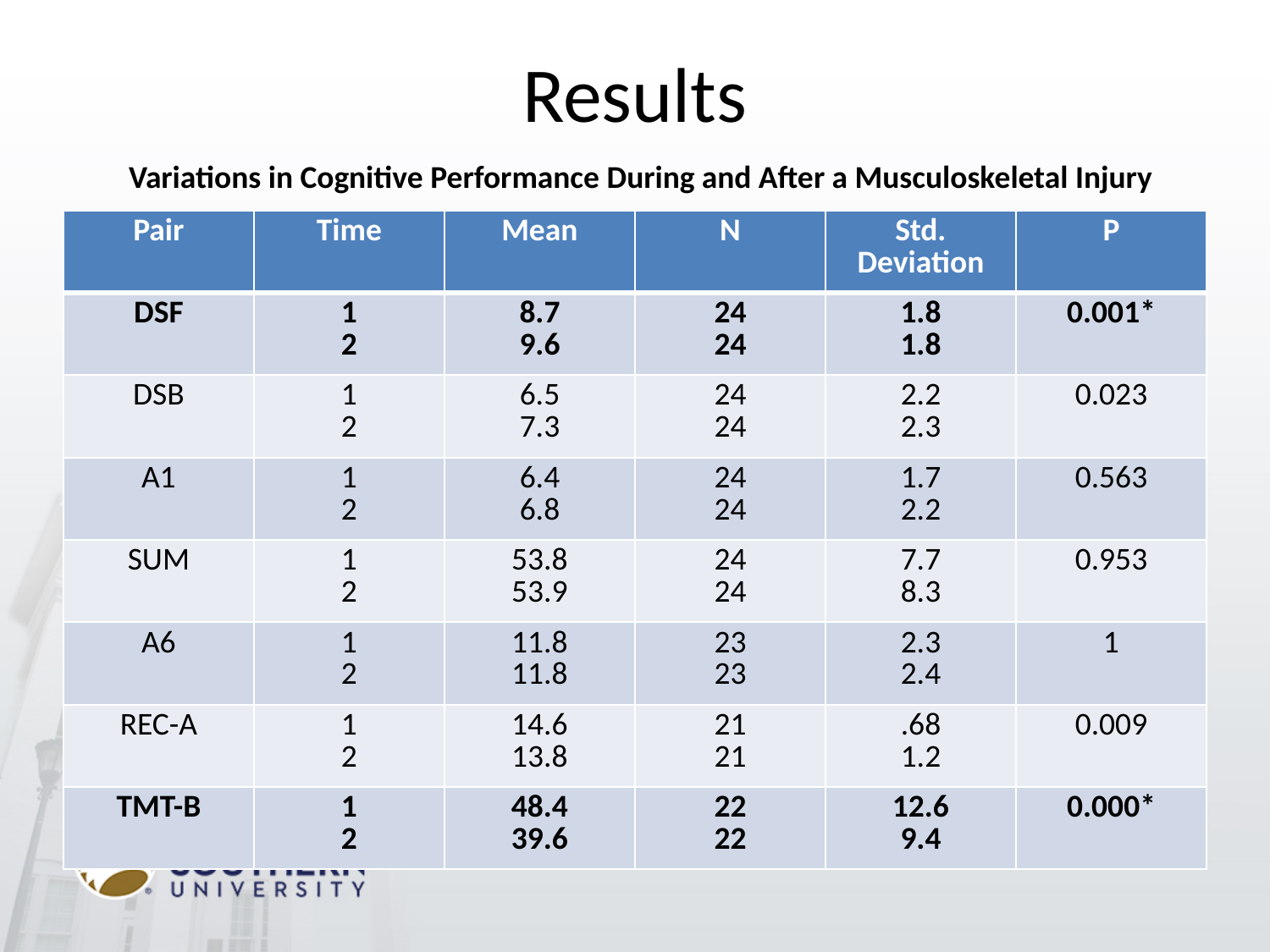

# Results
Variations in Cognitive Performance During and After a Musculoskeletal Injury
| Pair | Time | Mean | N | Std. Deviation | P |
| --- | --- | --- | --- | --- | --- |
| DSF | 1 2 | 8.7 9.6 | 24 24 | 1.8 1.8 | 0.001\* |
| DSB | 1 2 | 6.5 7.3 | 24 24 | 2.2 2.3 | 0.023 |
| A1 | 1 2 | 6.4 6.8 | 24 24 | 1.7 2.2 | 0.563 |
| SUM | 1 2 | 53.8 53.9 | 24 24 | 7.7 8.3 | 0.953 |
| A6 | 1 2 | 11.8 11.8 | 23 23 | 2.3 2.4 | 1 |
| REC-A | 1 2 | 14.6 13.8 | 21 21 | .68 1.2 | 0.009 |
| TMT-B | 1 2 | 48.4 39.6 | 22 22 | 12.6 9.4 | 0.000\* |